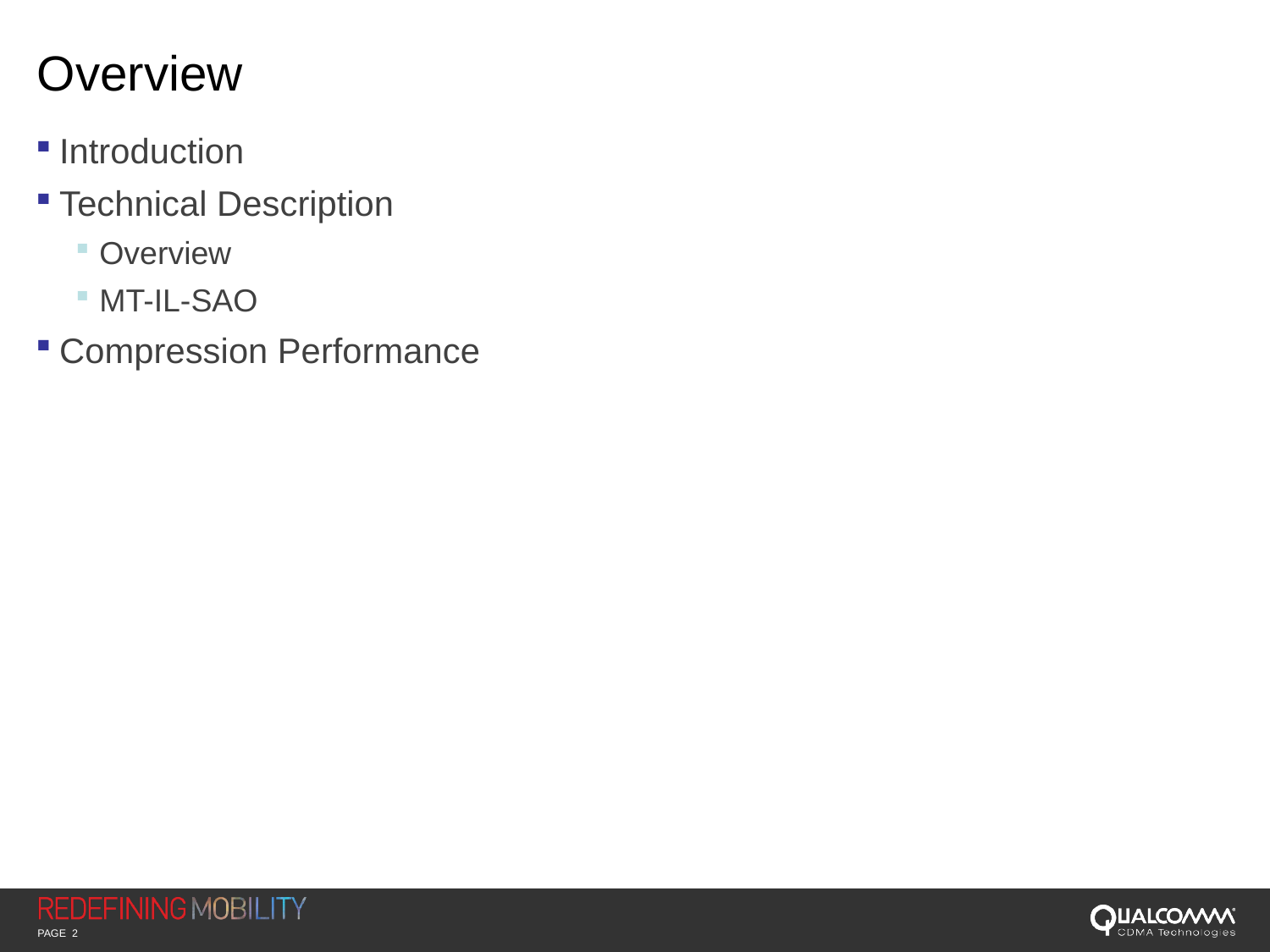

# Overview
Introduction
Technical Description
Overview
MT-IL-SAO
Compression Performance